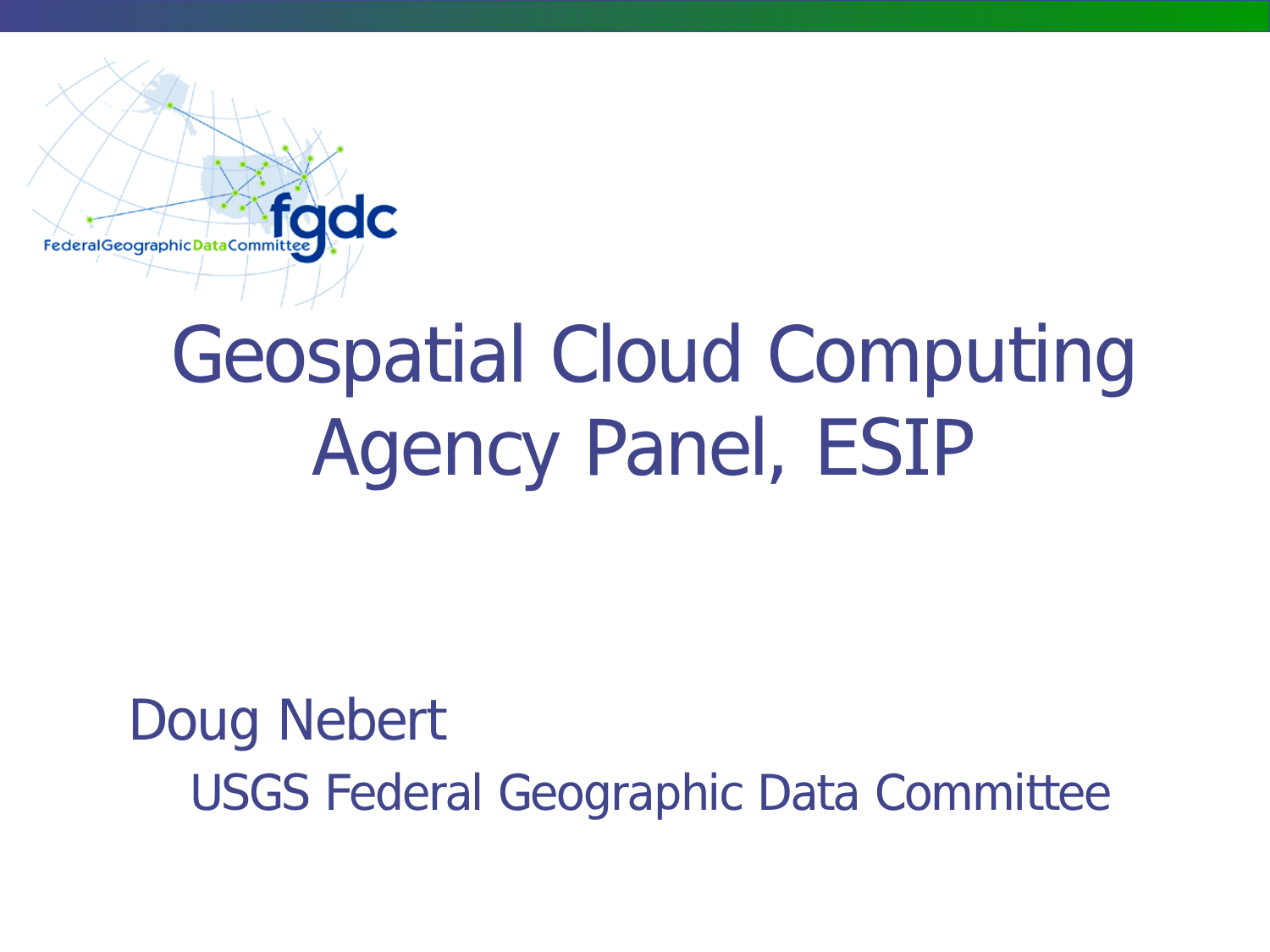

# Geospatial Cloud Computing Agency Panel, ESIP
Doug Nebert
USGS Federal Geographic Data Committee